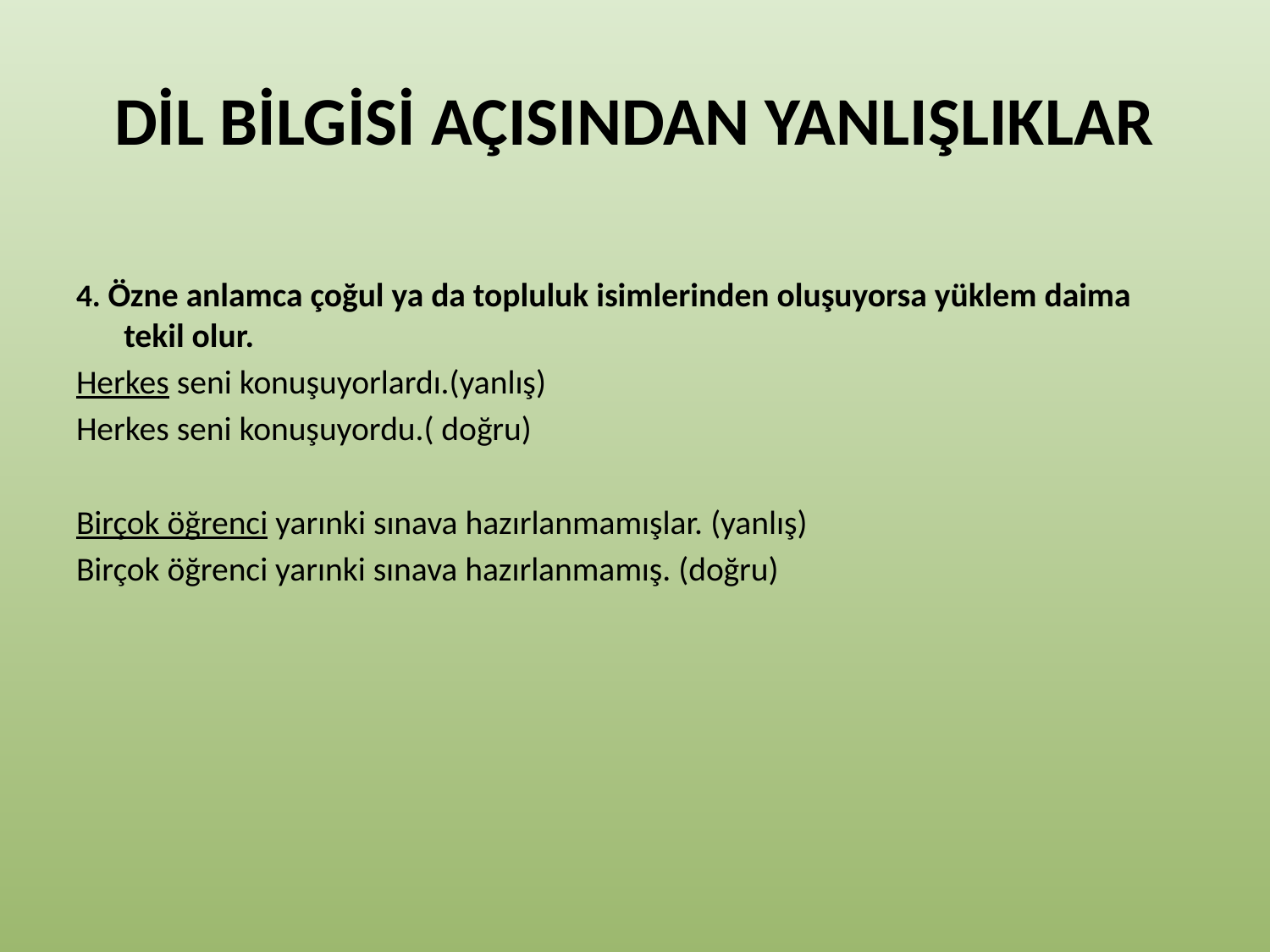

# DİL BİLGİSİ AÇISINDAN YANLIŞLIKLAR

4. Özne anlamca çoğul ya da topluluk isimlerinden oluşuyorsa yüklem daima tekil olur.
Herkes seni konuşuyorlardı.(yanlış)
Herkes seni konuşuyordu.( doğru)

Birçok öğrenci yarınki sınava hazırlanmamışlar. (yanlış)
Birçok öğrenci yarınki sınava hazırlanmamış. (doğru)